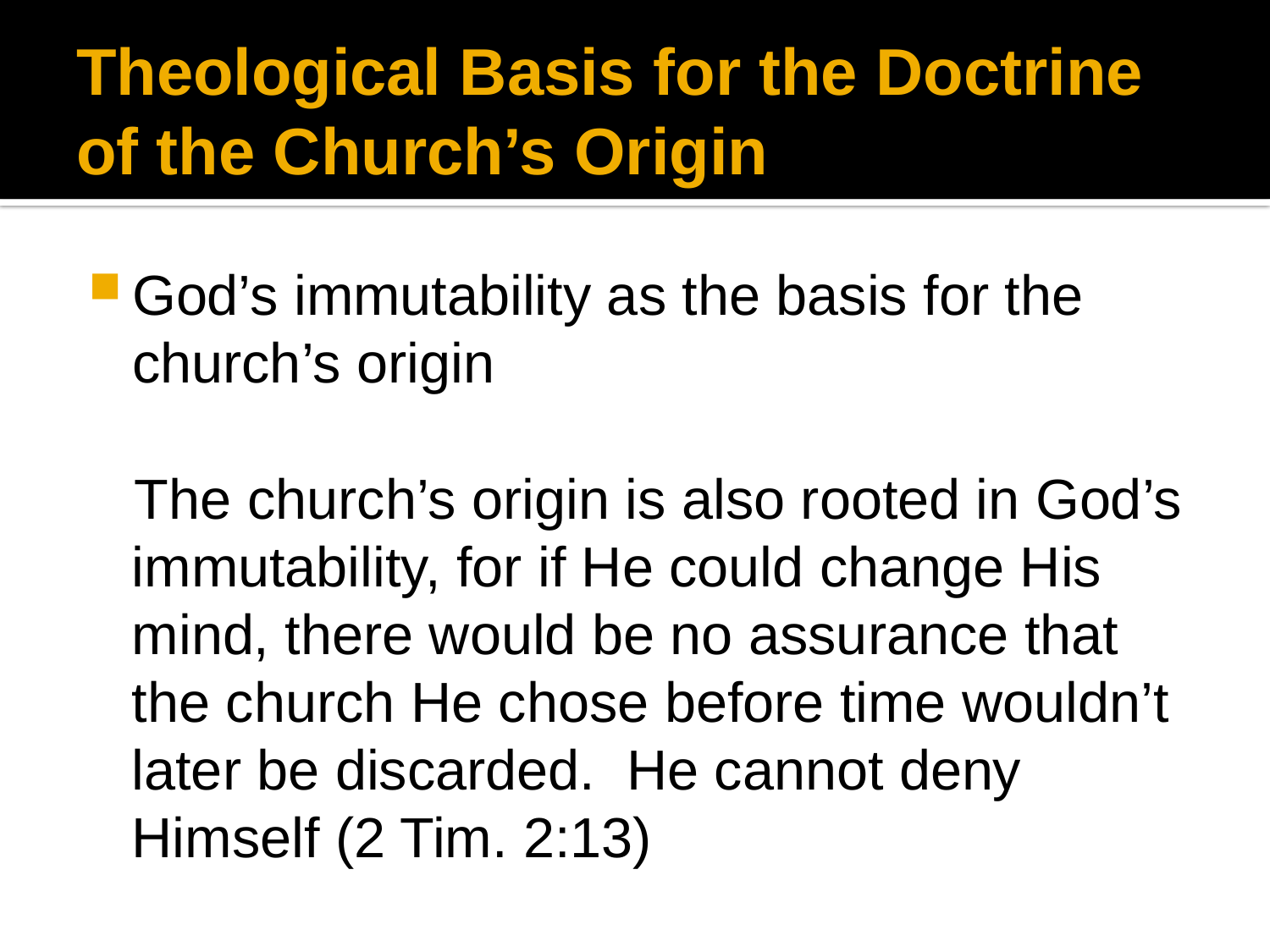

# Theological Basis for the Doctrine of the Church’s Origin
God’s immutability as the basis for the church’s origin

The church’s origin is also rooted in God’s immutability, for if He could change His mind, there would be no assurance that the church He chose before time wouldn’t later be discarded.  He cannot deny Himself (2 Tim. 2:13)